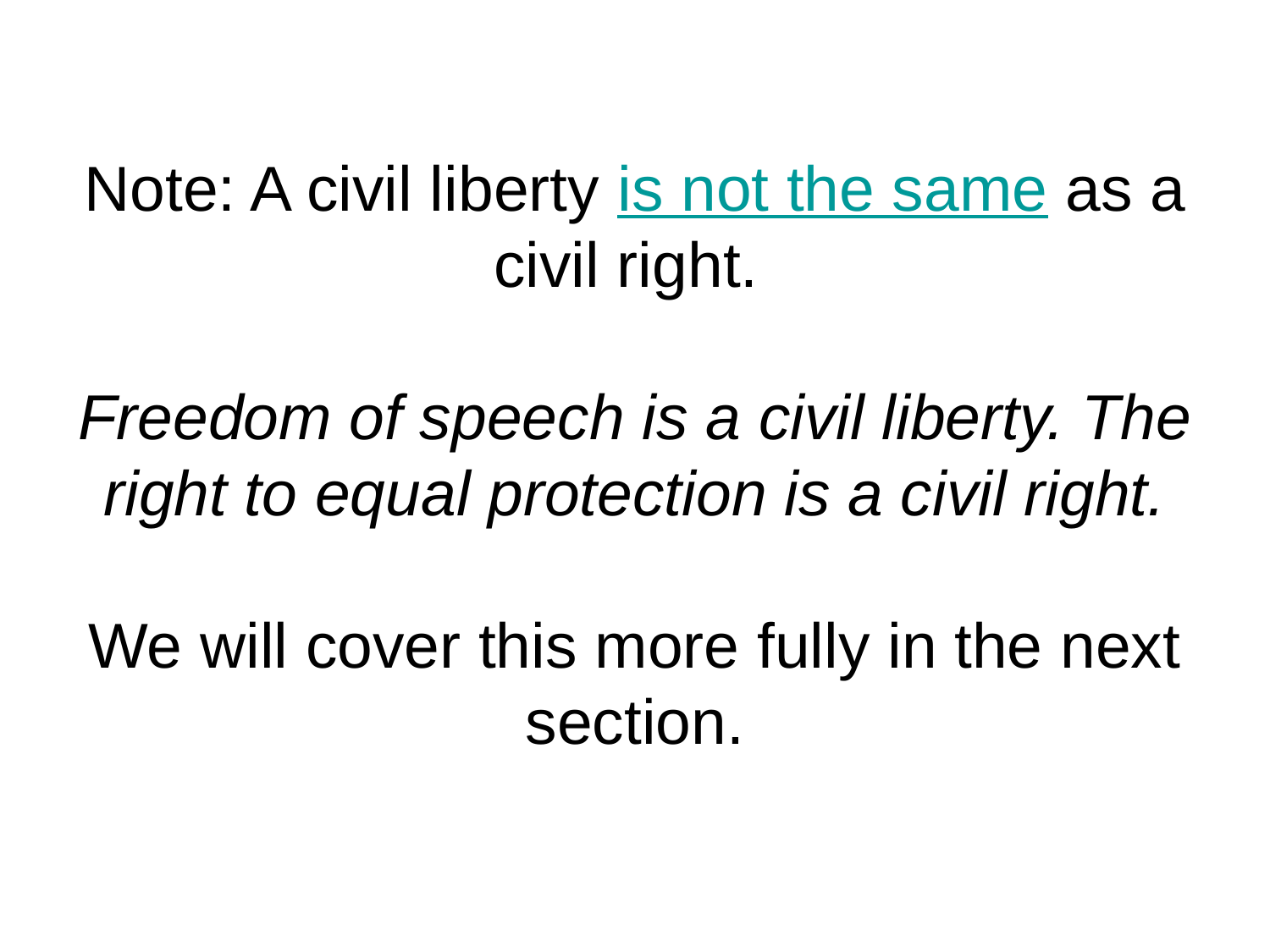

# Note: A civil liberty is not the same as a civil right. Freedom of speech is a civil liberty. The right to equal protection is a civil right. We will cover this more fully in the next section.